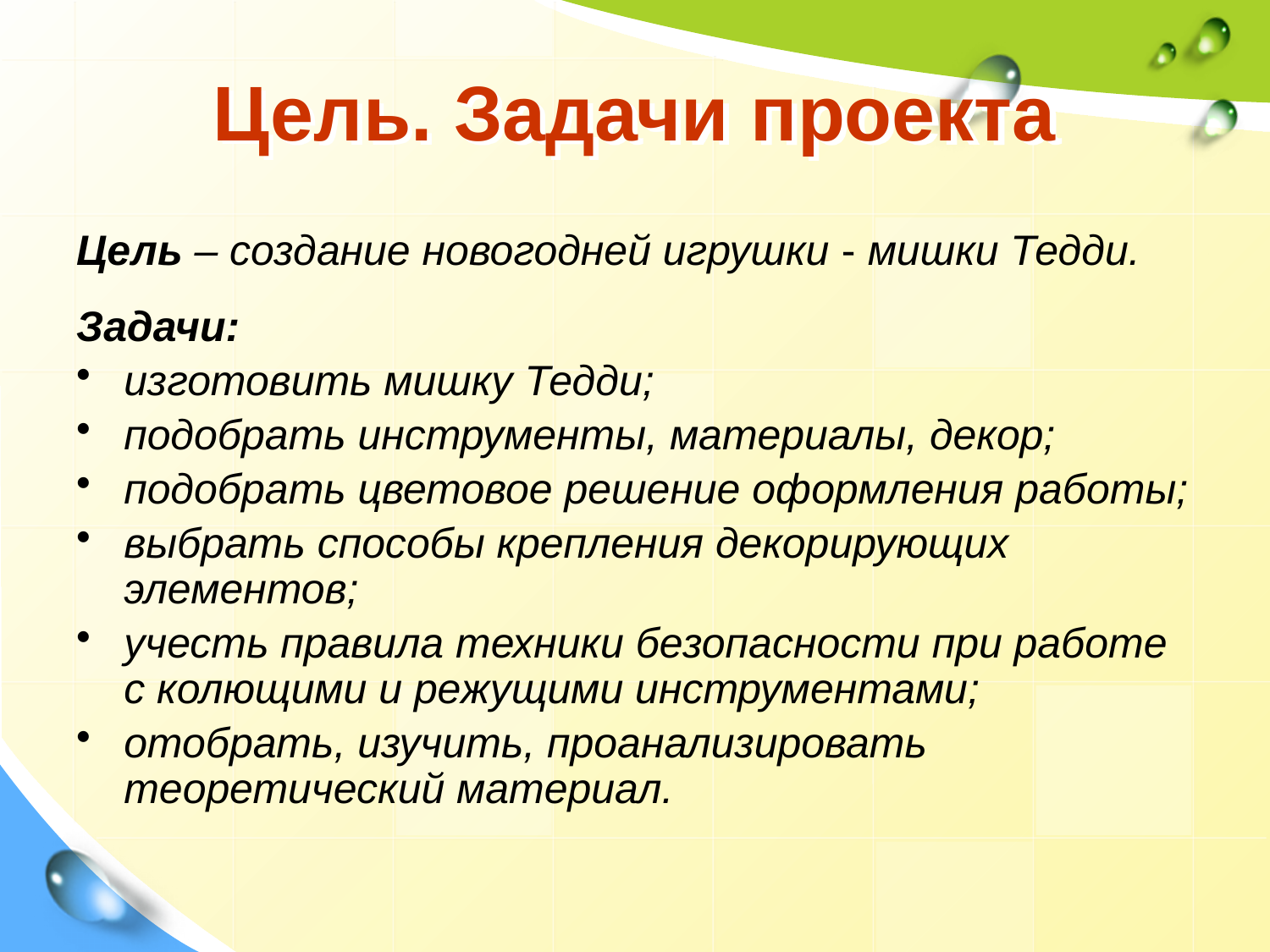

# Цель. Задачи проекта
Цель – создание новогодней игрушки - мишки Тедди.

Задачи:
изготовить мишку Тедди;
подобрать инструменты, материалы, декор;
подобрать цветовое решение оформления работы;
выбрать способы крепления декорирующих элементов;
учесть правила техники безопасности при работе с колющими и режущими инструментами;
отобрать, изучить, проанализировать теоретический материал.